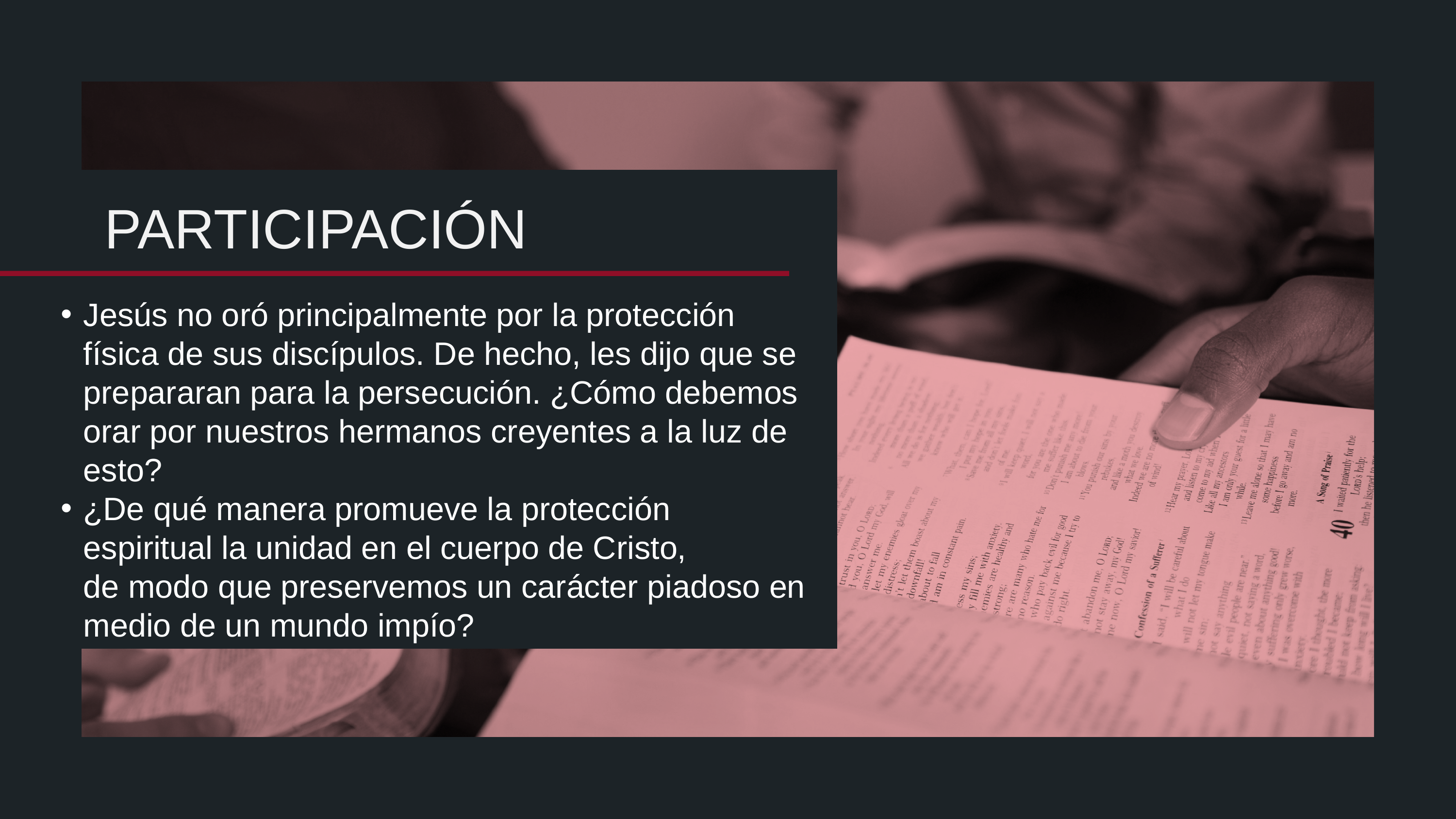

Jesús no oró principalmente por la protección física de sus discípulos. De hecho, les dijo que se prepararan para la persecución. ¿Cómo debemos orar por nuestros hermanos creyentes a la luz de esto?
¿De qué manera promueve la protección espiritual la unidad en el cuerpo de Cristo,
de modo que preservemos un carácter piadoso en medio de un mundo impío?